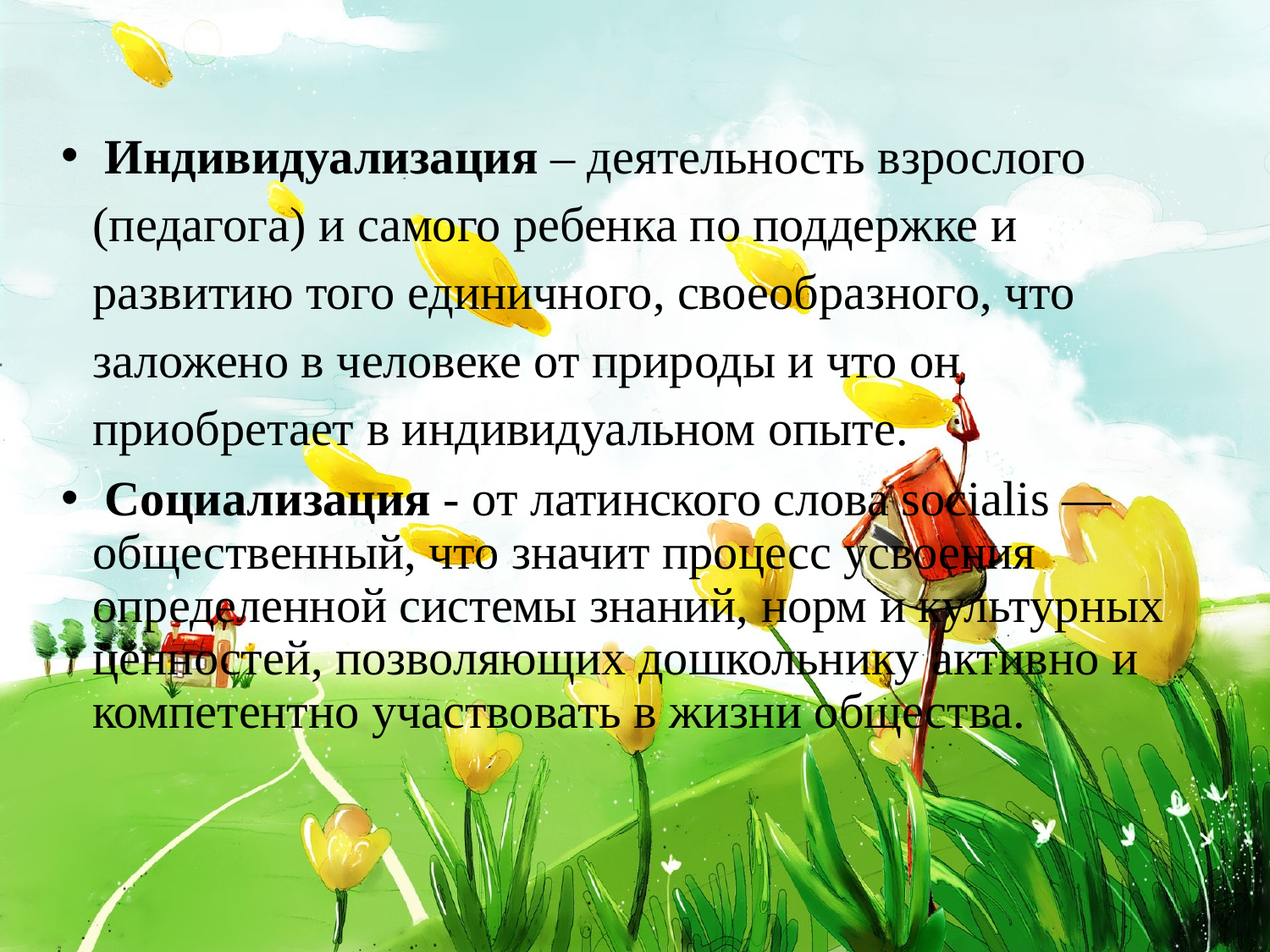

Индивидуализация – деятельность взрослого (педагога) и самого ребенка по поддержке и развитию того единичного, своеобразного, что заложено в человеке от природы и что он приобретает в индивидуальном опыте.
 Социализация - от латинского слова socialis — общественный, что значит процесс усвоения определенной системы знаний, норм и культурных ценностей, позволяющих дошкольнику активно и компетентно участвовать в жизни общества.